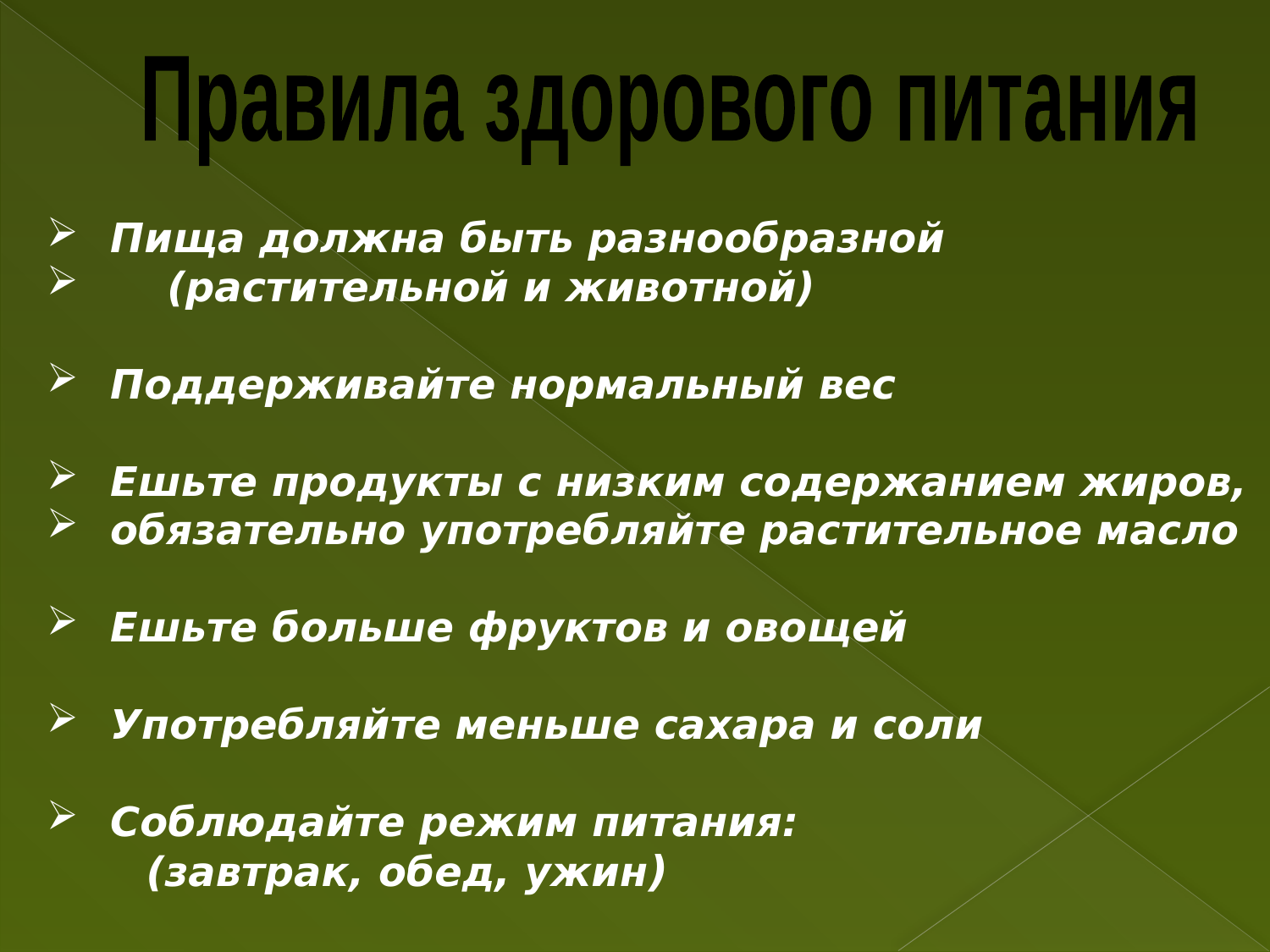

Правила здорового питания
Пища должна быть разнообразной
    (растительной и животной)

Поддерживайте нормальный вес

Ешьте продукты с низким содержанием жиров,
обязательно употребляйте растительное масло

Ешьте больше фруктов и овощей

Употребляйте меньше сахара и соли

Соблюдайте режим питания:
       (завтрак, обед, ужин)